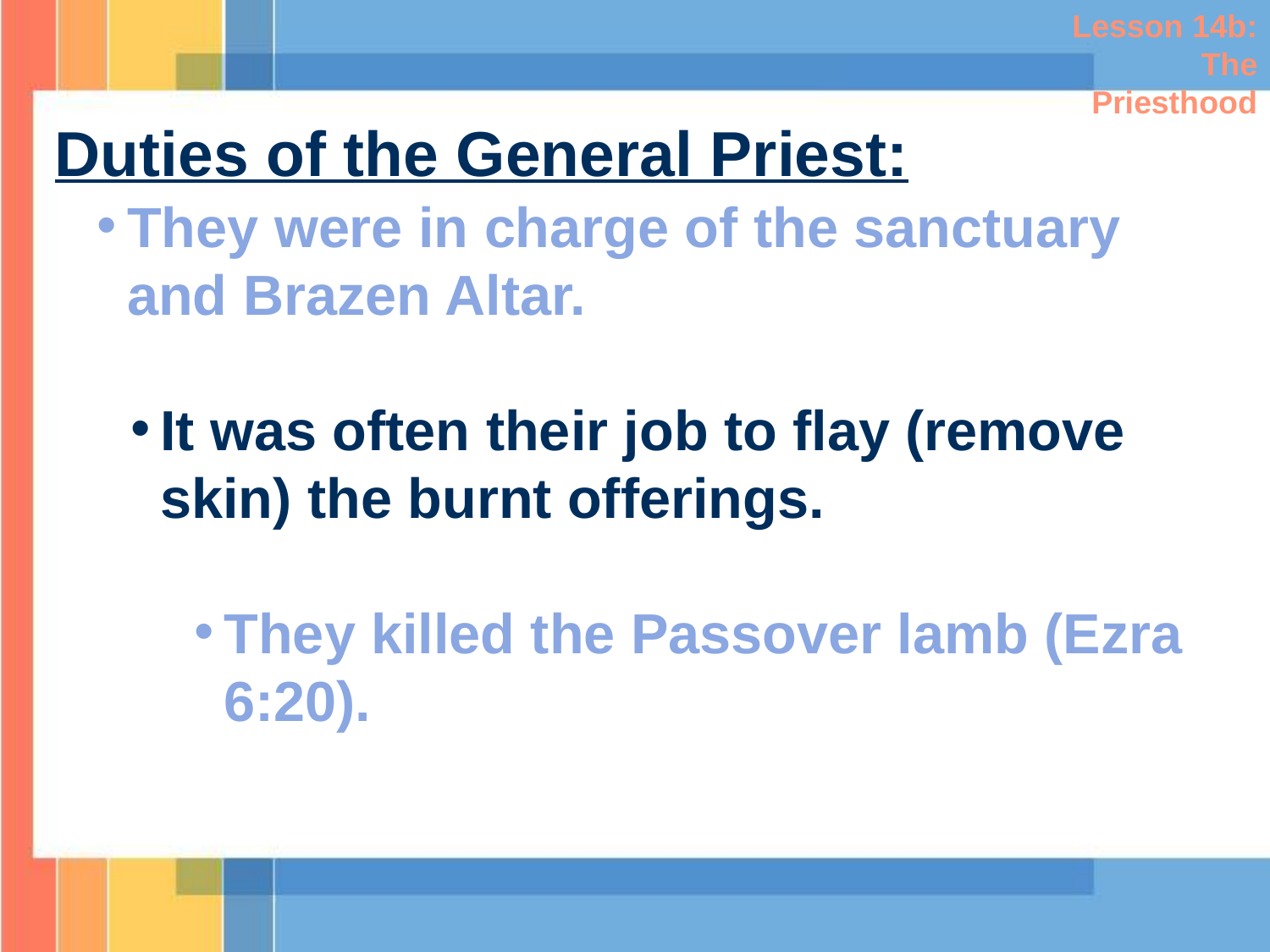

Lesson 14b: The Priesthood
Duties of the General Priest:
They were in charge of the sanctuary and Brazen Altar.

It was often their job to flay (remove skin) the burnt offerings.

They killed the Passover lamb (Ezra 6:20).